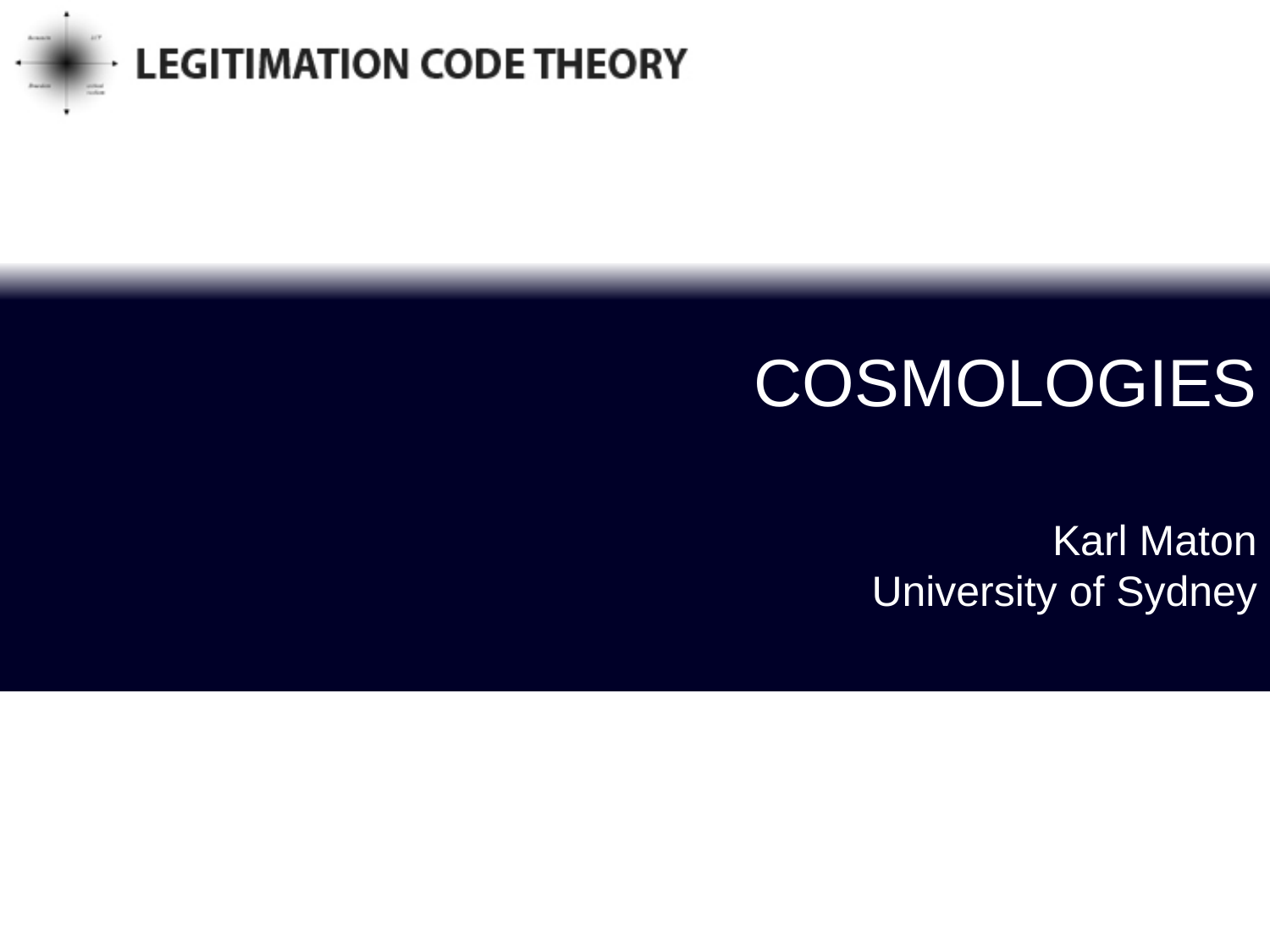

# COSMOLOGIES Karl Maton University of Sydney